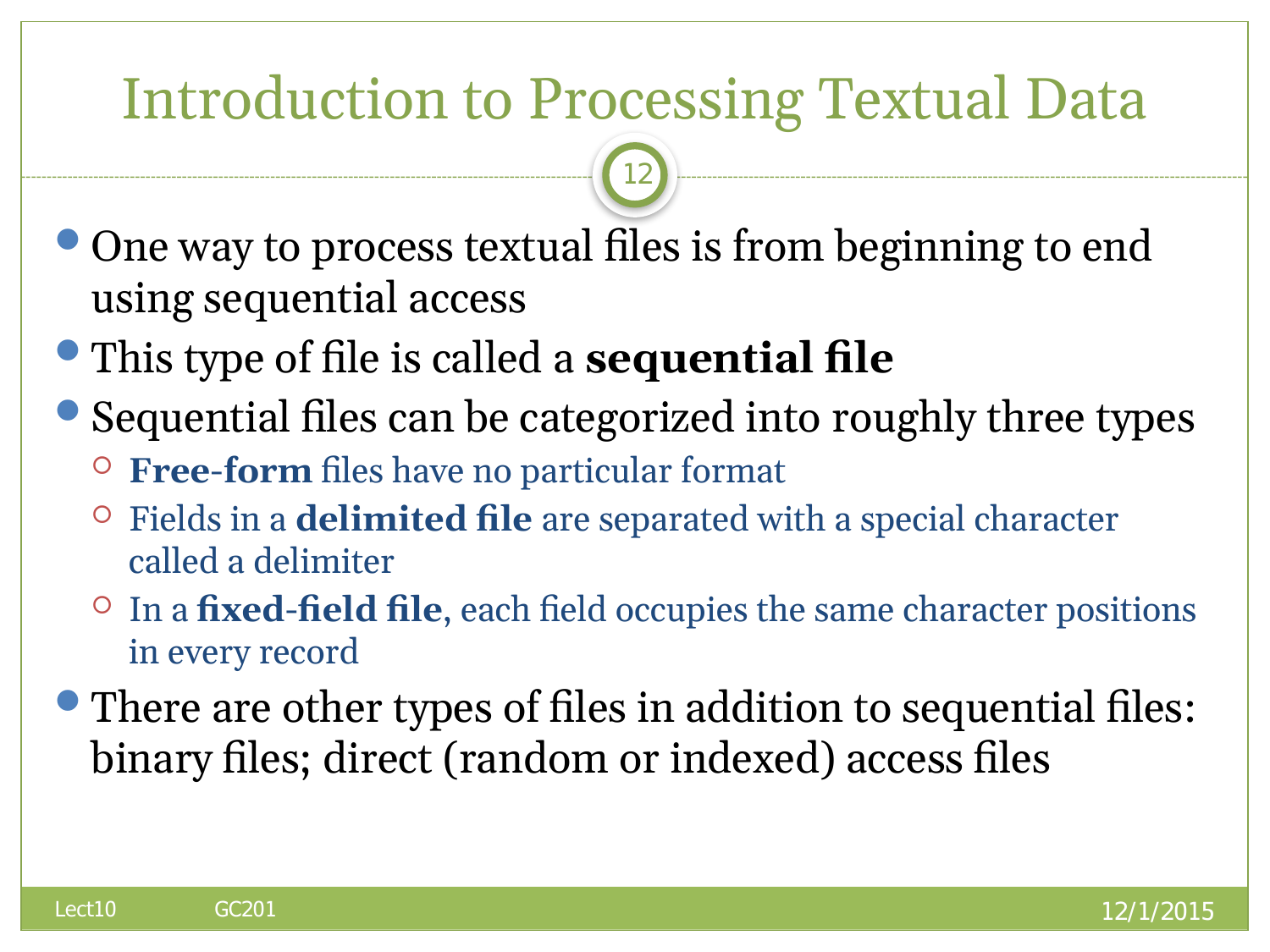

# Introduction to Processing Textual Data
12
One way to process textual files is from beginning to end using sequential access
This type of file is called a sequential file
Sequential files can be categorized into roughly three types
Free-form files have no particular format
Fields in a delimited file are separated with a special character called a delimiter
In a fixed-field file, each field occupies the same character positions in every record
There are other types of files in addition to sequential files: binary files; direct (random or indexed) access files

12/1/2015
Lect10               GC201